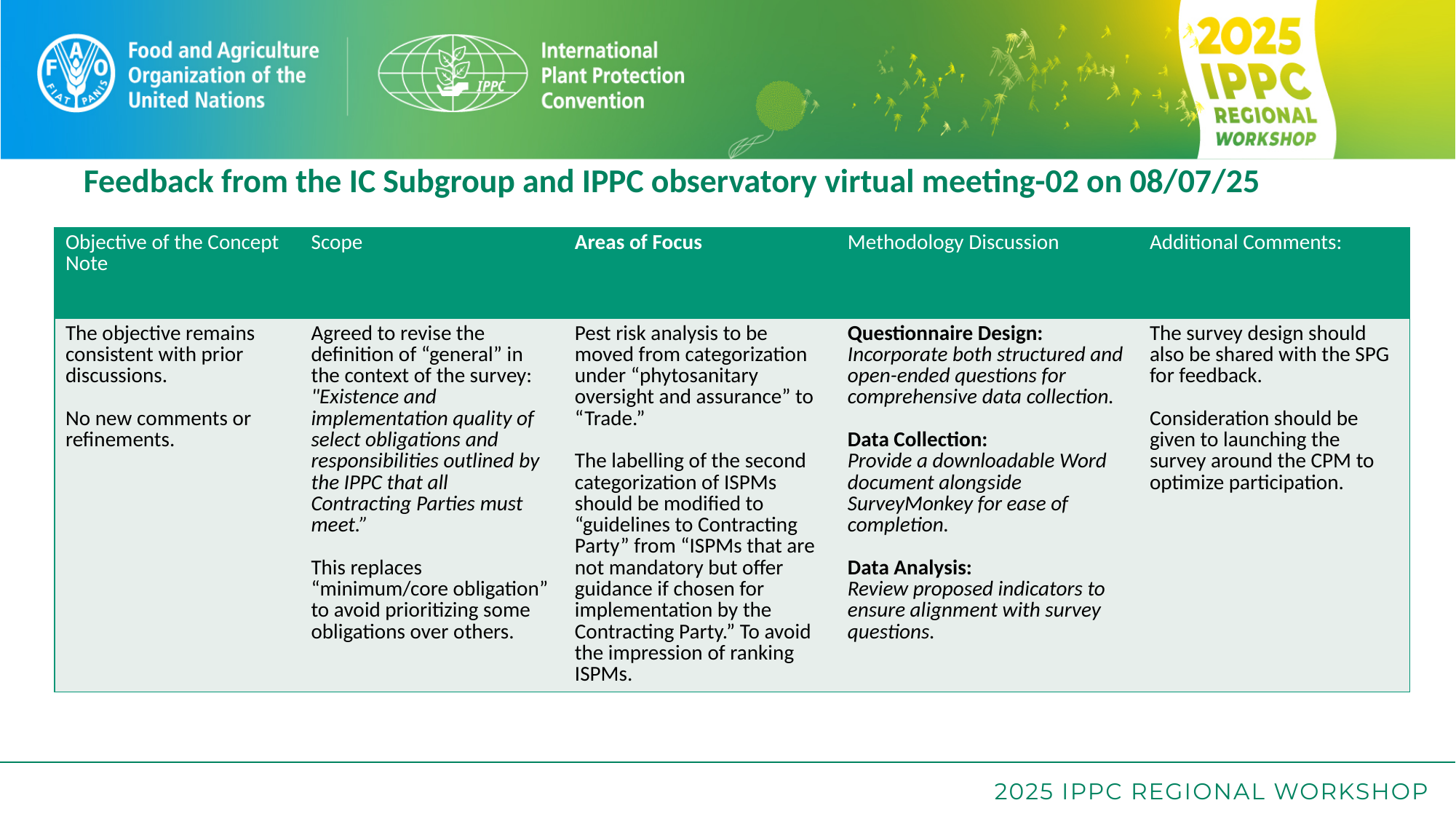

Feedback from the IC Subgroup and IPPC observatory virtual meeting-02 on 08/07/25
| Objective of the Concept Note | Scope | Areas of Focus | Methodology Discussion | Additional Comments: |
| --- | --- | --- | --- | --- |
| The objective remains consistent with prior discussions. No new comments or refinements. | Agreed to revise the definition of “general” in the context of the survey: "Existence and implementation quality of select obligations and responsibilities outlined by the IPPC that all Contracting Parties must meet.” This replaces “minimum/core obligation” to avoid prioritizing some obligations over others. | Pest risk analysis to be moved from categorization under “phytosanitary oversight and assurance” to “Trade.” The labelling of the second categorization of ISPMs should be modified to “guidelines to Contracting Party” from “ISPMs that are not mandatory but offer guidance if chosen for implementation by the Contracting Party.” To avoid the impression of ranking ISPMs. | Questionnaire Design: Incorporate both structured and open-ended questions for comprehensive data collection. Data Collection: Provide a downloadable Word document alongside SurveyMonkey for ease of completion. Data Analysis: Review proposed indicators to ensure alignment with survey questions. | The survey design should also be shared with the SPG for feedback. Consideration should be given to launching the survey around the CPM to optimize participation. |